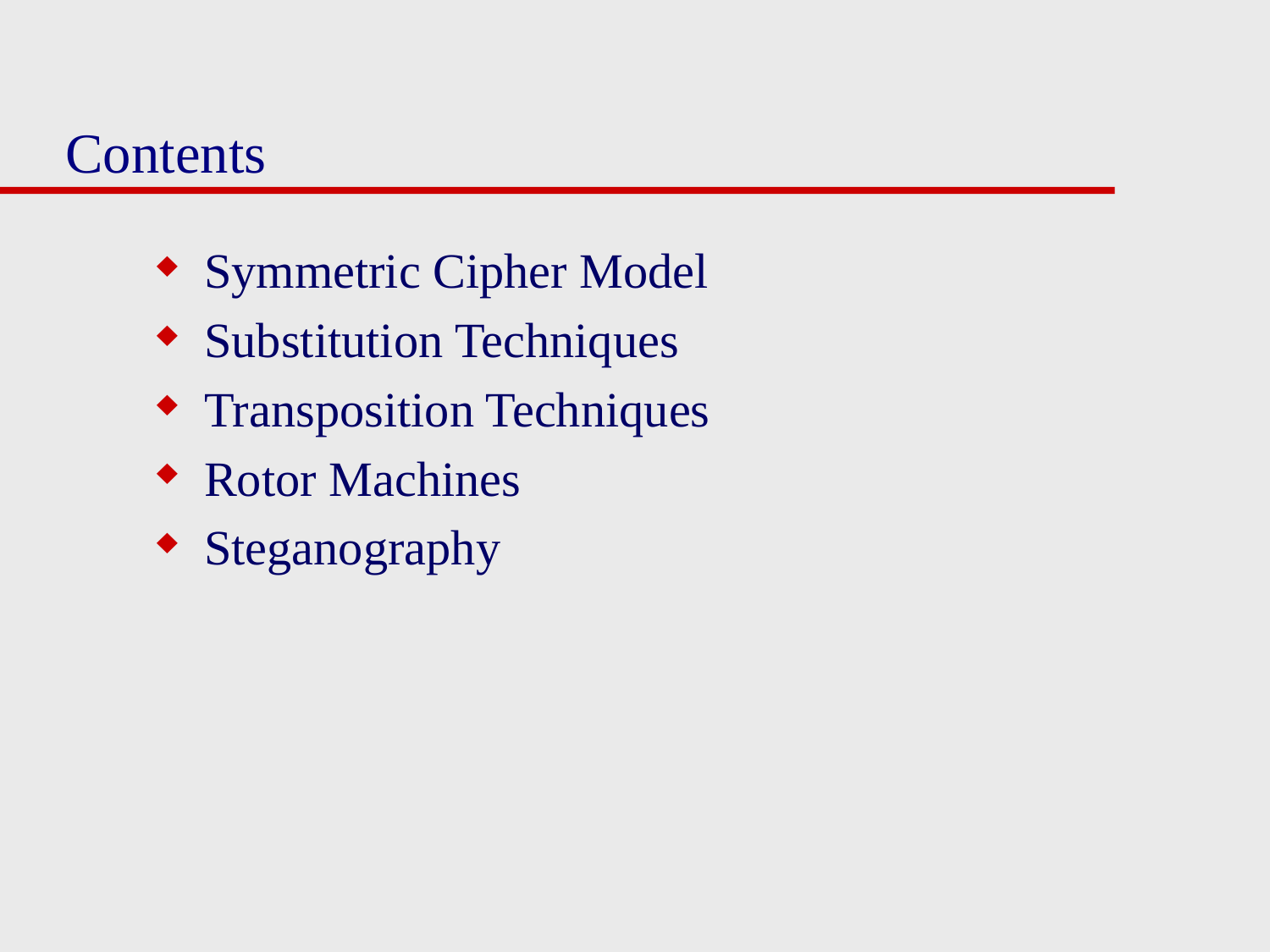

# Contents
Symmetric Cipher Model
Substitution Techniques
Transposition Techniques
Rotor Machines
Steganography